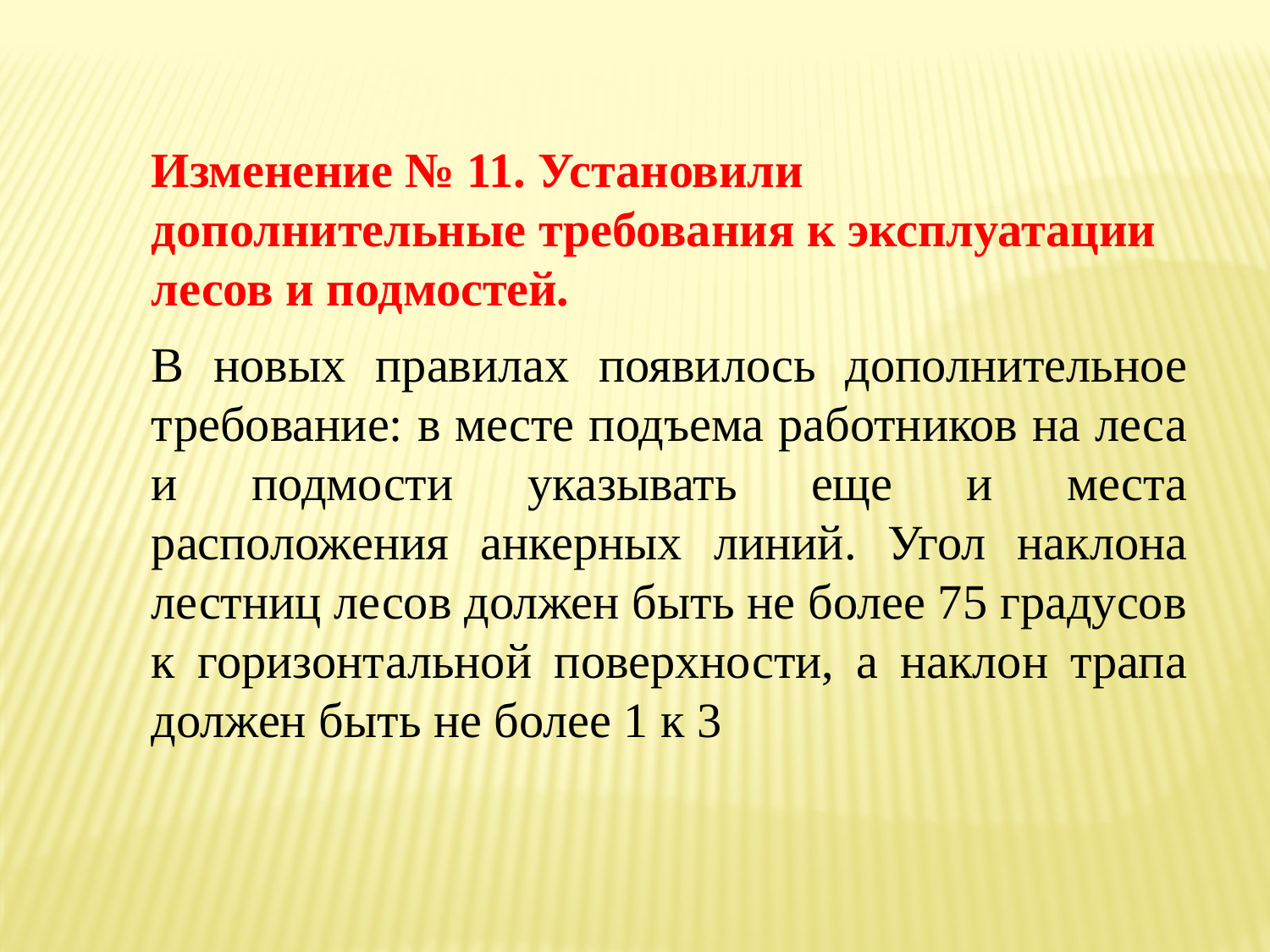

Изменение № 11. Установили дополнительные требования к эксплуатации лесов и подмостей.

В новых правилах появилось дополнительное требование: в месте подъема работников на леса и подмости указывать еще и места расположения анкерных линий. Угол наклона лестниц лесов должен быть не более 75 градусов к горизонтальной поверхности, а наклон трапа должен быть не более 1 к 3